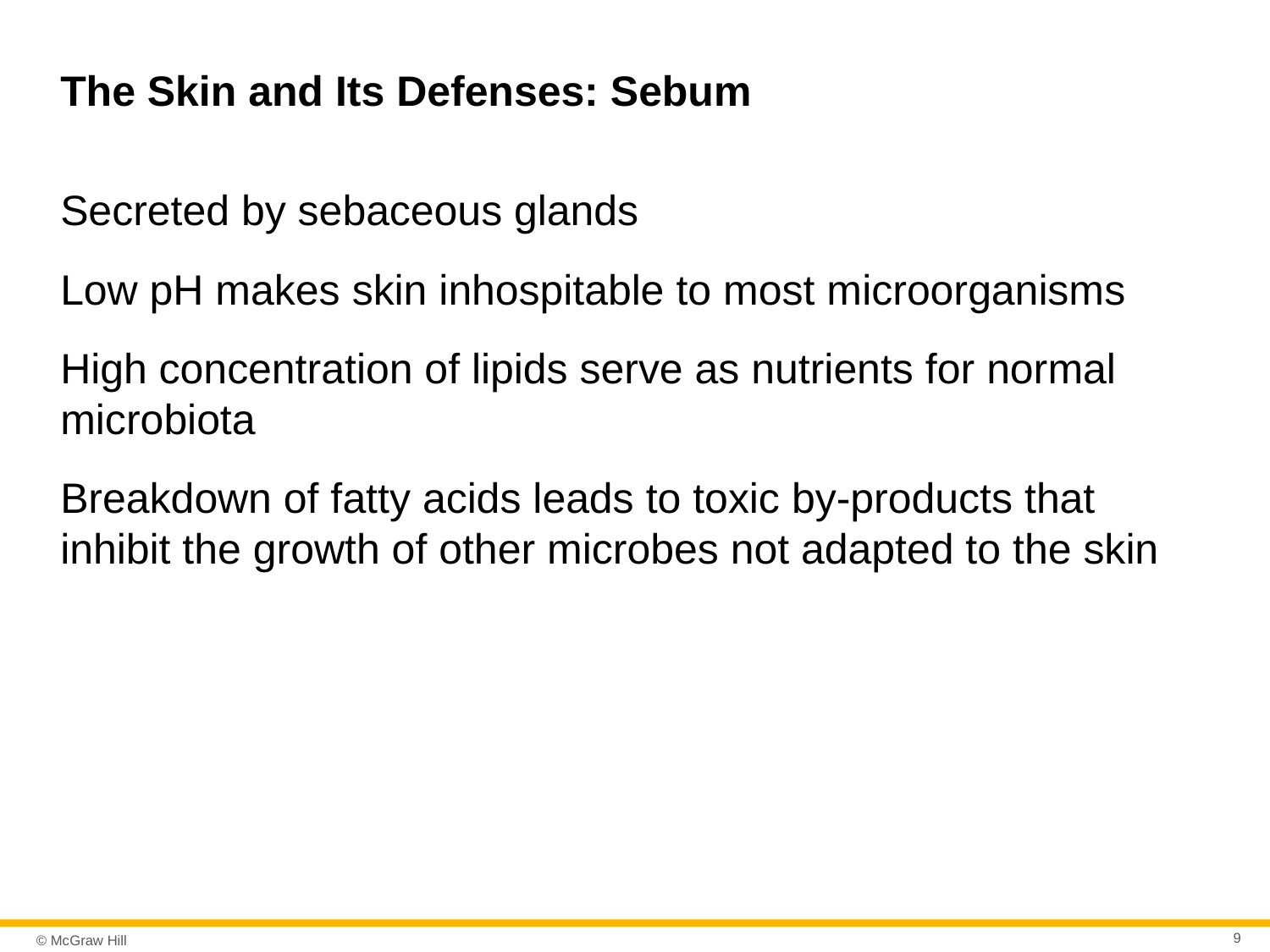

# The Skin and Its Defenses: Sebum
Secreted by sebaceous glands
Low pH makes skin inhospitable to most microorganisms
High concentration of lipids serve as nutrients for normal microbiota
Breakdown of fatty acids leads to toxic by-products that inhibit the growth of other microbes not adapted to the skin